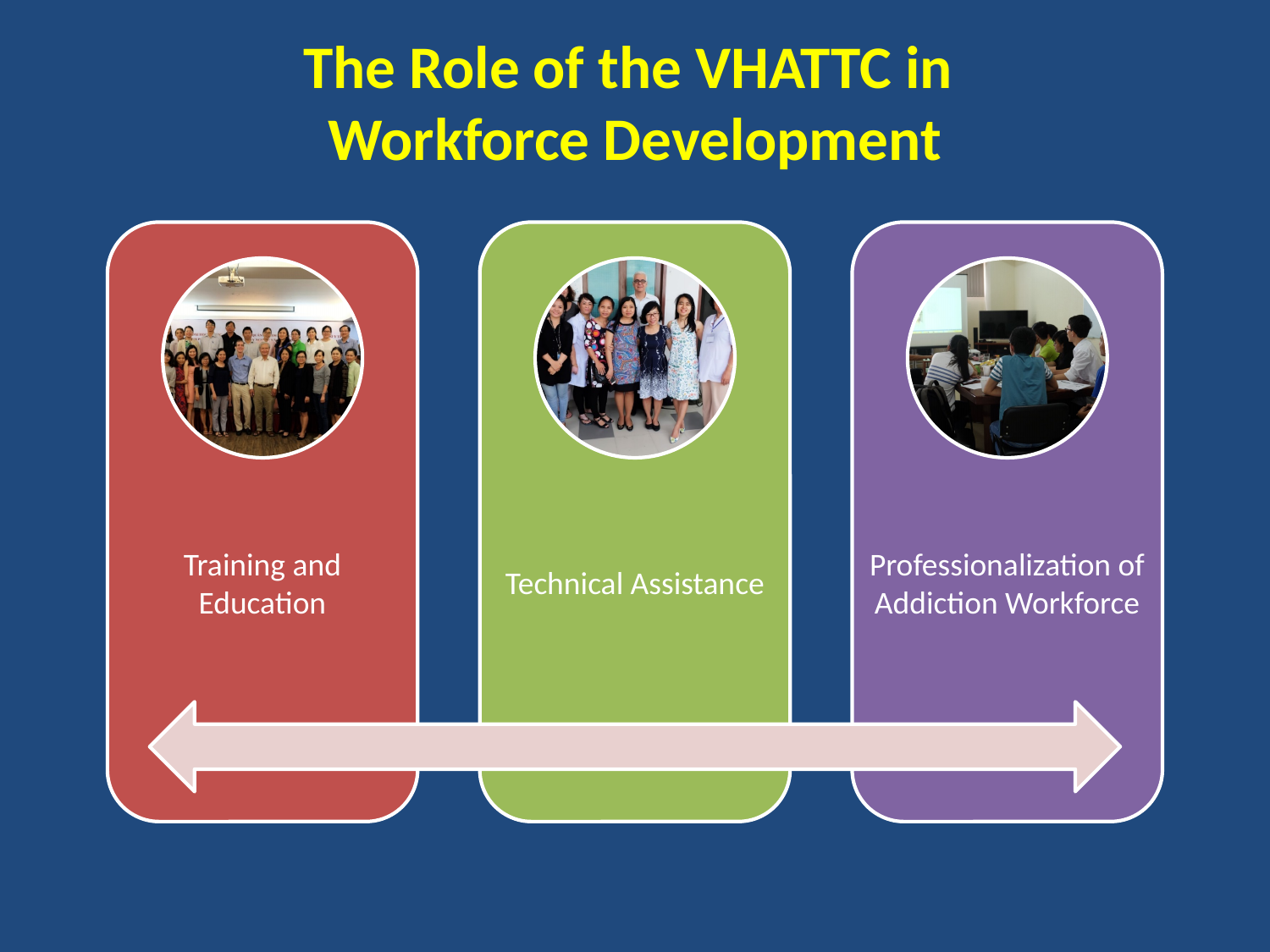

# The Role of the VHATTC in Workforce Development
Training and Education
Technical Assistance
Professionalization of Addiction Workforce